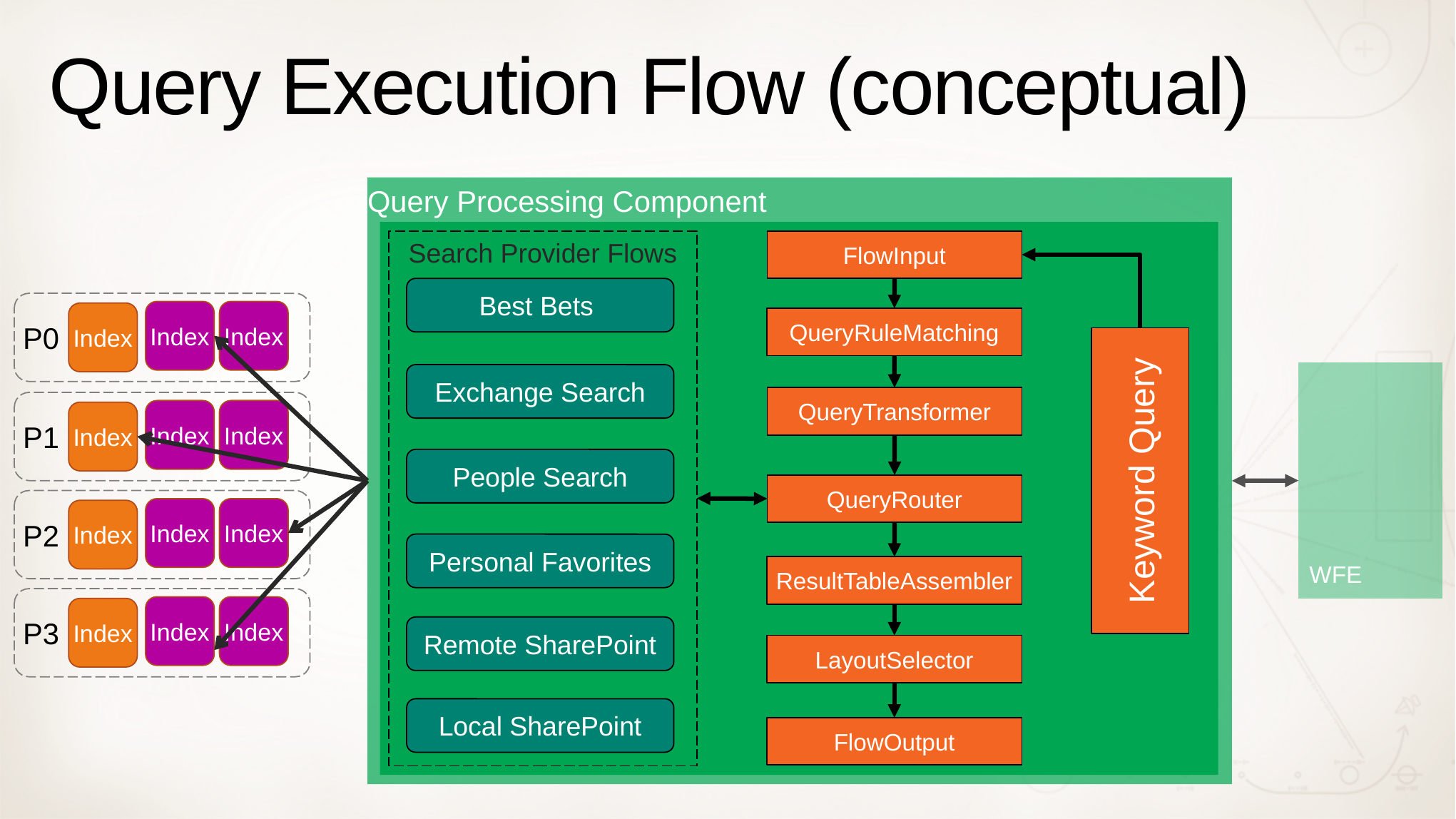

# Query Execution Flow (conceptual)
Query Processing Component

Search Provider Flows
FlowInput
Best Bets
P0
Index
Index
Index
QueryRuleMatching
WFE
Exchange Search
QueryTransformer
P1
Index
Index
Index
Keyword Query
People Search
QueryRouter
P2
Index
Index
Index
Personal Favorites
ResultTableAssembler
P3
Index
Index
Index
Remote SharePoint
LayoutSelector
Local SharePoint
FlowOutput